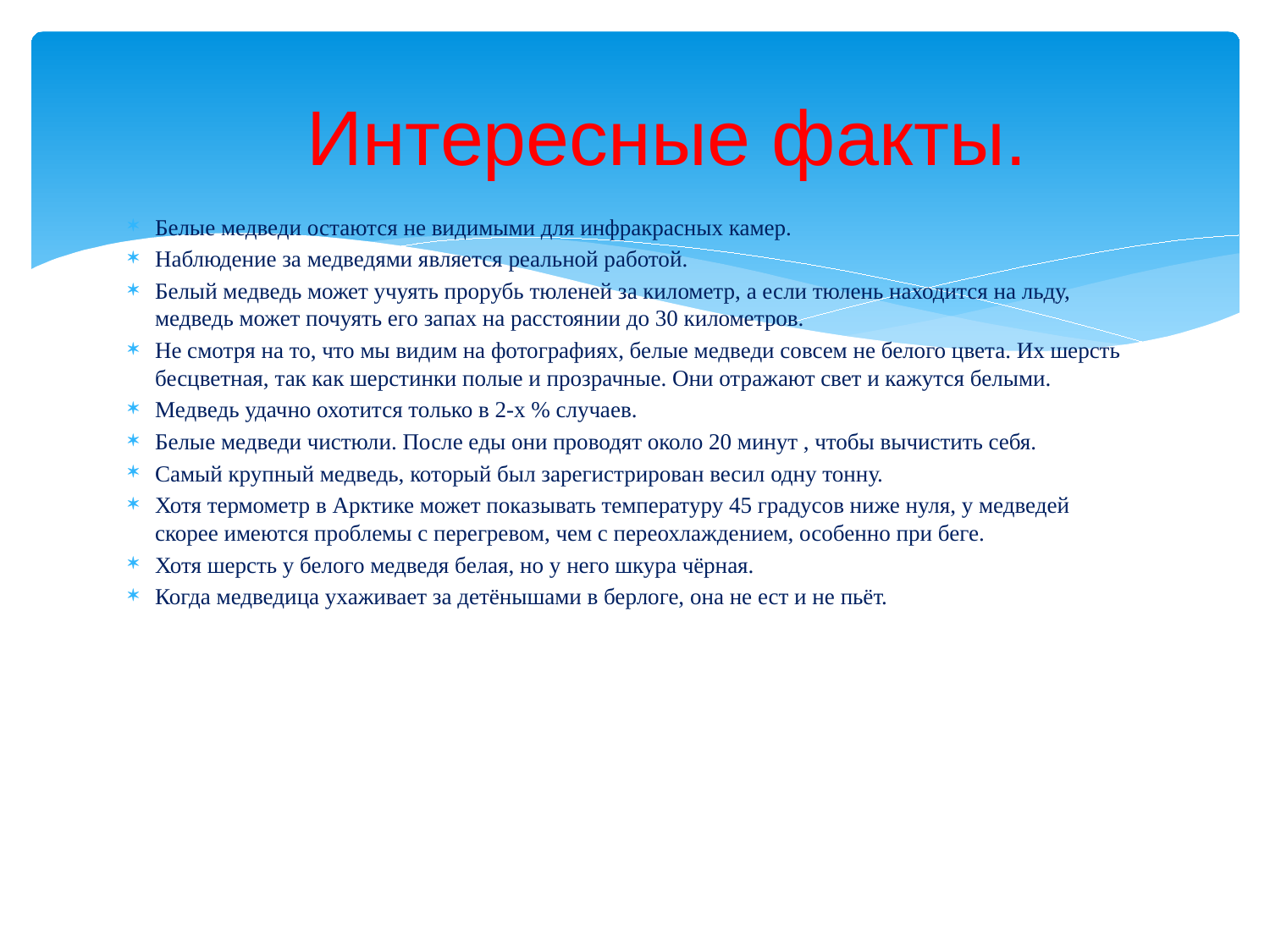

# Интересные факты.
Белые медведи остаются не видимыми для инфракрасных камер.
Наблюдение за медведями является реальной работой.
Белый медведь может учуять прорубь тюленей за километр, а если тюлень находится на льду, медведь может почуять его запах на расстоянии до 30 километров.
Не смотря на то, что мы видим на фотографиях, белые медведи совсем не белого цвета. Их шерсть бесцветная, так как шерстинки полые и прозрачные. Они отражают свет и кажутся белыми.
Медведь удачно охотится только в 2-х % случаев.
Белые медведи чистюли. После еды они проводят около 20 минут , чтобы вычистить себя.
Самый крупный медведь, который был зарегистрирован весил одну тонну.
Хотя термометр в Арктике может показывать температуру 45 градусов ниже нуля, у медведей скорее имеются проблемы с перегревом, чем с переохлаждением, особенно при беге.
Хотя шерсть у белого медведя белая, но у него шкура чёрная.
Когда медведица ухаживает за детёнышами в берлоге, она не ест и не пьёт.